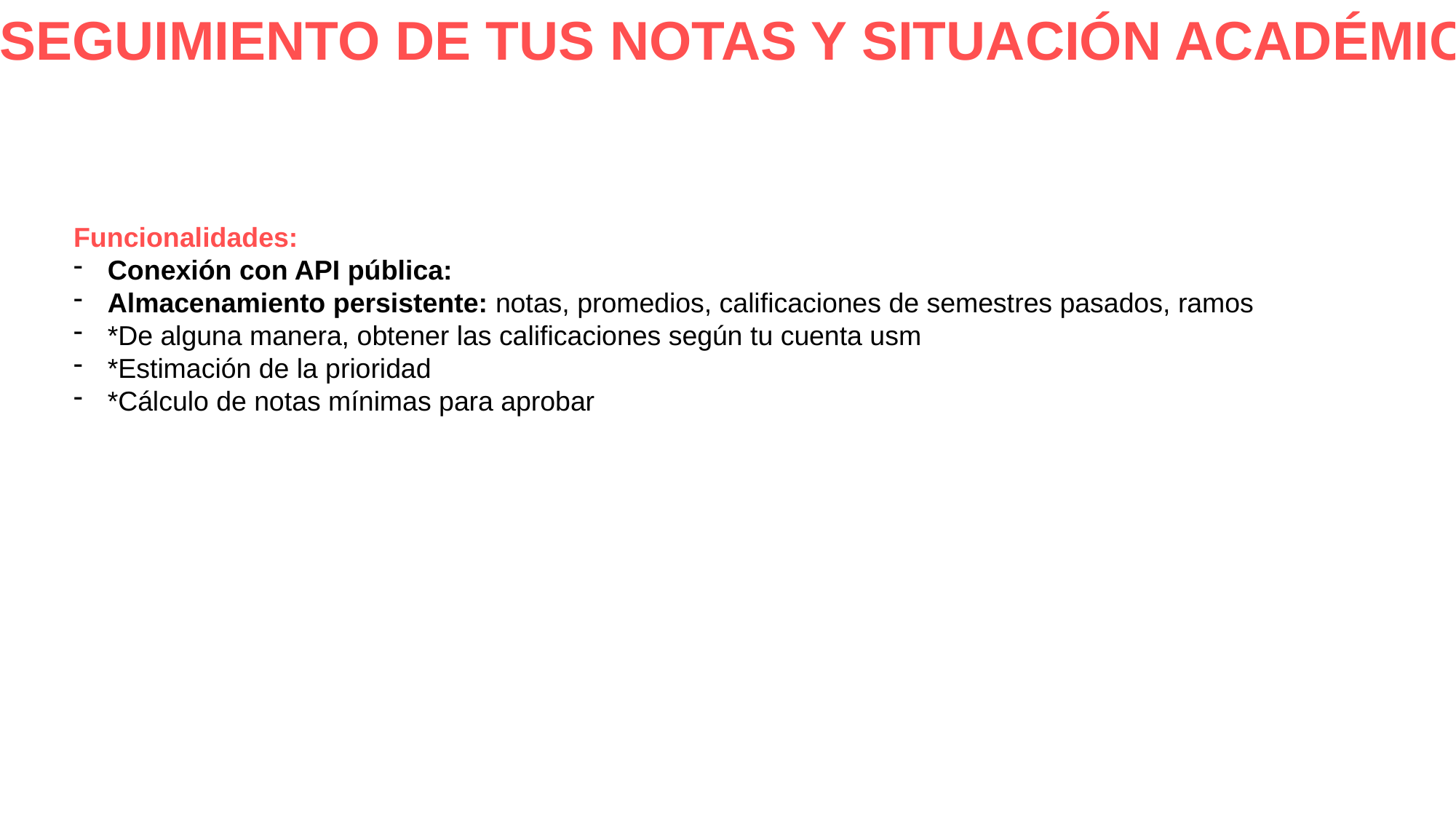

| PÁGINA DE SEGUIMIENTO DE TUS NOTAS Y SITUACIÓN ACADÉMICA
Funcionalidades:
Conexión con API pública:
Almacenamiento persistente: notas, promedios, calificaciones de semestres pasados, ramos
*De alguna manera, obtener las calificaciones según tu cuenta usm
*Estimación de la prioridad
*Cálculo de notas mínimas para aprobar